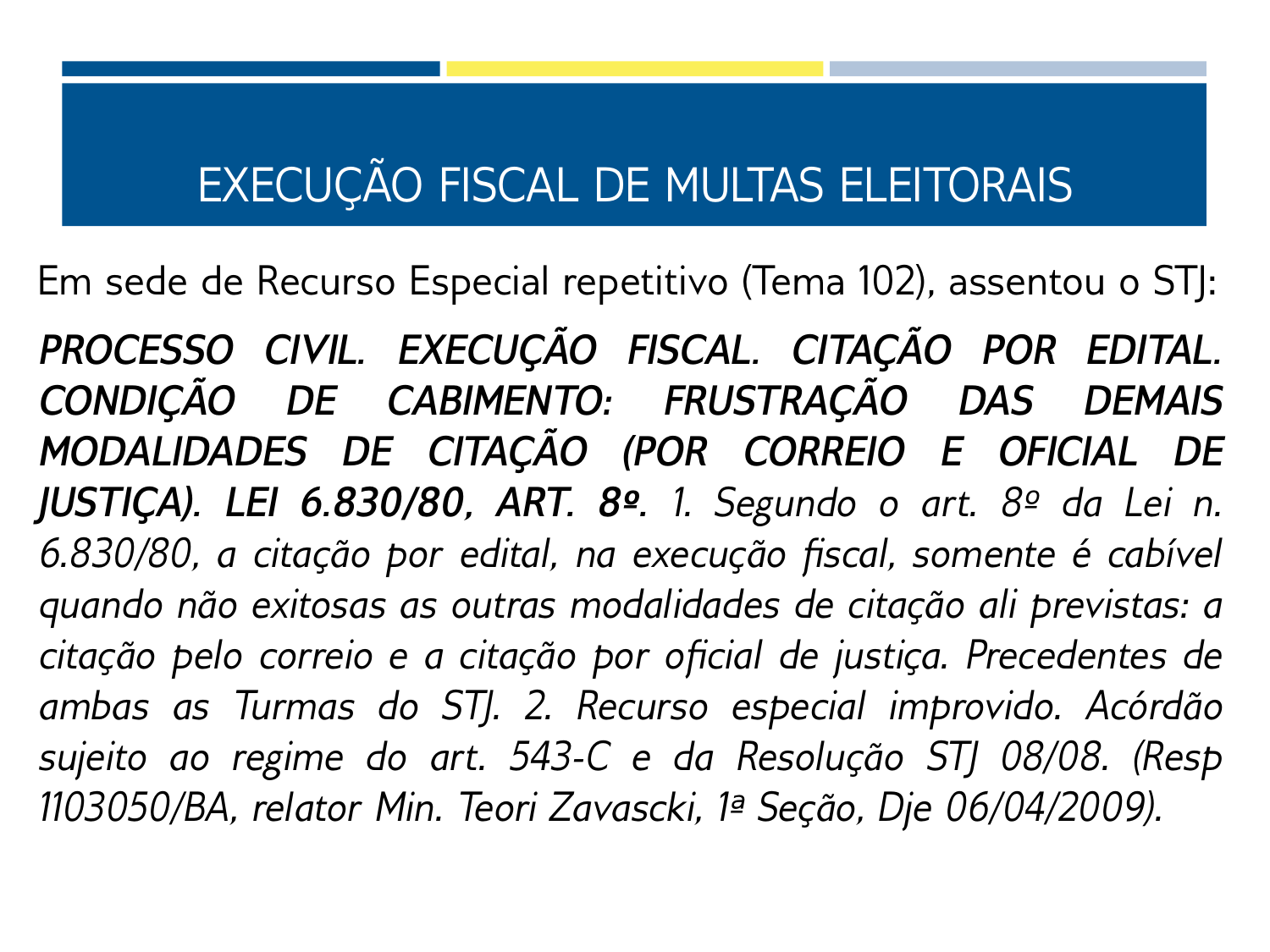

# EXECUÇÃO FISCAL DE MULTAS ELEITORAIS
Em sede de Recurso Especial repetitivo (Tema 102), assentou o STJ:
PROCESSO CIVIL. EXECUÇÃO FISCAL. CITAÇÃO POR EDITAL. CONDIÇÃO DE CABIMENTO: FRUSTRAÇÃO DAS DEMAIS MODALIDADES DE CITAÇÃO (POR CORREIO E OFICIAL DE JUSTIÇA). LEI 6.830/80, ART. 8º. 1. Segundo o art. 8º da Lei n. 6.830/80, a citação por edital, na execução fiscal, somente é cabível quando não exitosas as outras modalidades de citação ali previstas: a citação pelo correio e a citação por oficial de justiça. Precedentes de ambas as Turmas do STJ. 2. Recurso especial improvido. Acórdão sujeito ao regime do art. 543-C e da Resolução STJ 08/08. (Resp 1103050/BA, relator Min. Teori Zavascki, 1ª Seção, Dje 06/04/2009).